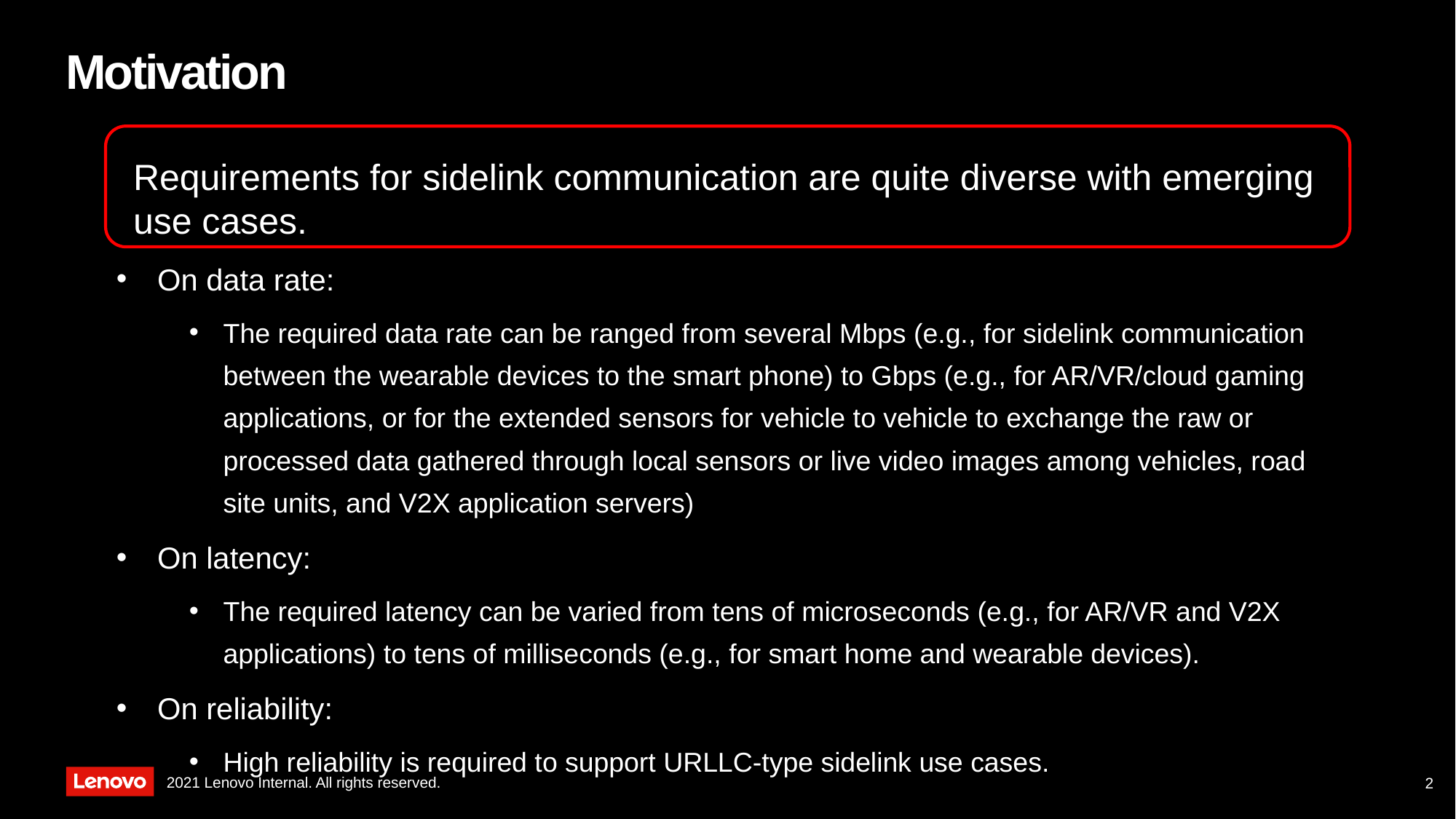

# Motivation
Requirements for sidelink communication are quite diverse with emerging use cases.
On data rate:
The required data rate can be ranged from several Mbps (e.g., for sidelink communication between the wearable devices to the smart phone) to Gbps (e.g., for AR/VR/cloud gaming applications, or for the extended sensors for vehicle to vehicle to exchange the raw or processed data gathered through local sensors or live video images among vehicles, road site units, and V2X application servers)
On latency:
The required latency can be varied from tens of microseconds (e.g., for AR/VR and V2X applications) to tens of milliseconds (e.g., for smart home and wearable devices).
On reliability:
High reliability is required to support URLLC-type sidelink use cases.
2